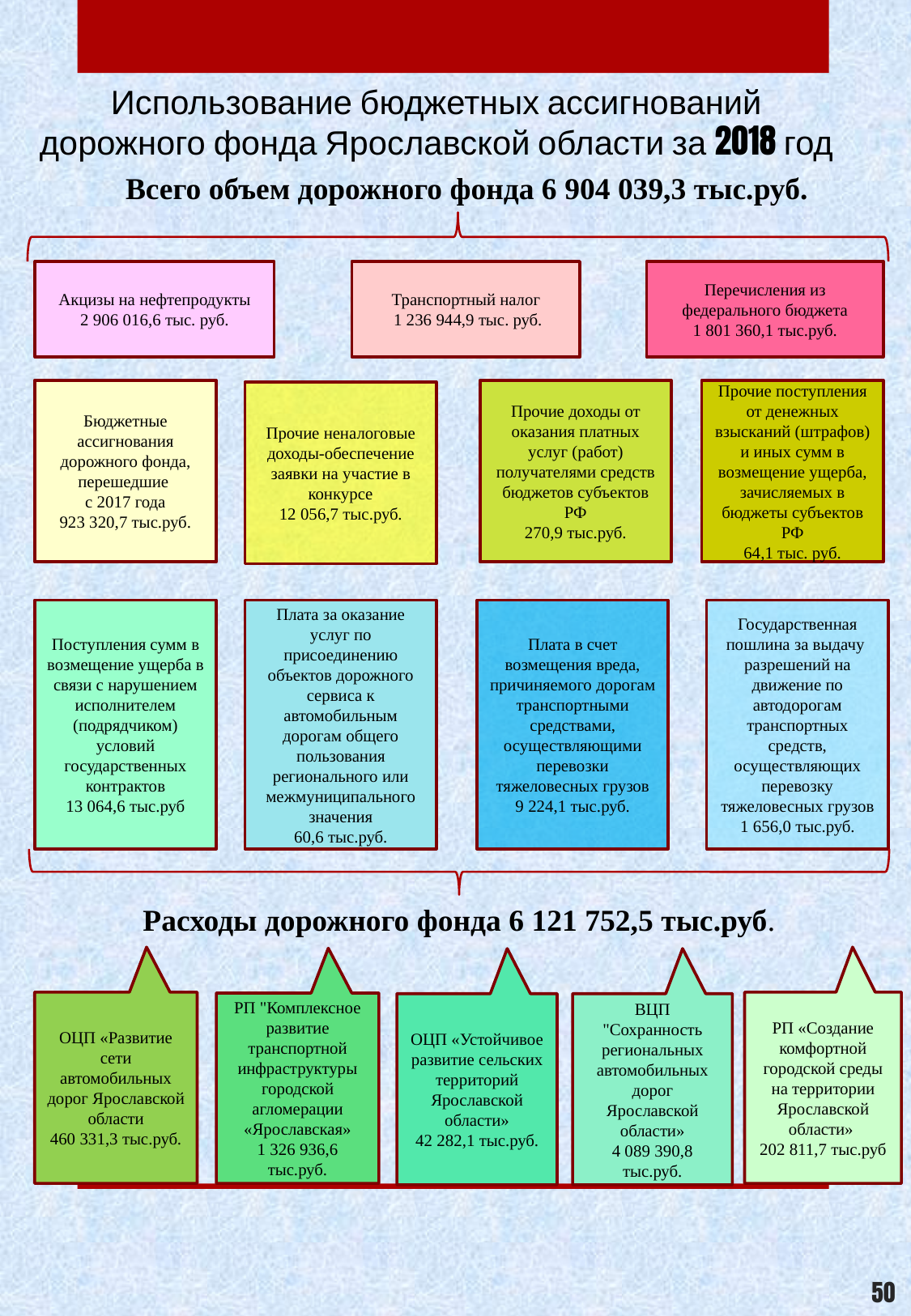

Использование бюджетных ассигнований дорожного фонда Ярославской области за 2018 год
Всего объем дорожного фонда 6 904 039,3 тыс.руб.
Акцизы на нефтепродукты
2 906 016,6 тыс. руб.
Транспортный налог
 1 236 944,9 тыс. руб.
Перечисления из федерального бюджета
1 801 360,1 тыс.руб.
Бюджетные ассигнования дорожного фонда, перешедшие
с 2017 года
923 320,7 тыс.руб.
Прочие доходы от оказания платных услуг (работ) получателями средств бюджетов субъектов РФ
270,9 тыс.руб.
Прочие поступления от денежных взысканий (штрафов) и иных сумм в возмещение ущерба, зачисляемых в бюджеты субъектов РФ
64,1 тыс. руб.
Прочие неналоговые доходы-обеспечение заявки на участие в конкурсе
12 056,7 тыс.руб.

Поступления сумм в возмещение ущерба в связи с нарушением исполнителем (подрядчиком) условий государственных контрактов
13 064,6 тыс.руб

Плата за оказание услуг по присоединению объектов дорожного сервиса к автомобильным дорогам общего пользования регионального или межмуниципального значения
60,6 тыс.руб.

Плата в счет возмещения вреда, причиняемого дорогам транспортными средствами, осуществляющими перевозки тяжеловесных грузов
9 224,1 тыс.руб.
Государственная пошлина за выдачу  разрешений на движение по автодорогам транспортных средств, осуществляющих перевозку тяжеловесных грузов
1 656,0 тыс.руб.
Расходы дорожного фонда 6 121 752,5 тыс.руб.
ОЦП «Развитие сети автомобильных дорог Ярославской области
460 331,3 тыс.руб.
РП «Создание комфортной городской среды на территории Ярославской области»
202 811,7 тыс.руб

РП "Комплексное развитие транспортной инфраструктуры городской агломерации «Ярославская»
1 326 936,6 тыс.руб.

ОЦП «Устойчивое развитие сельских территорий Ярославской области»
42 282,1 тыс.руб.
ВЦП "Сохранность региональных автомобильных дорог Ярославской области»
4 089 390,8 тыс.руб.
50